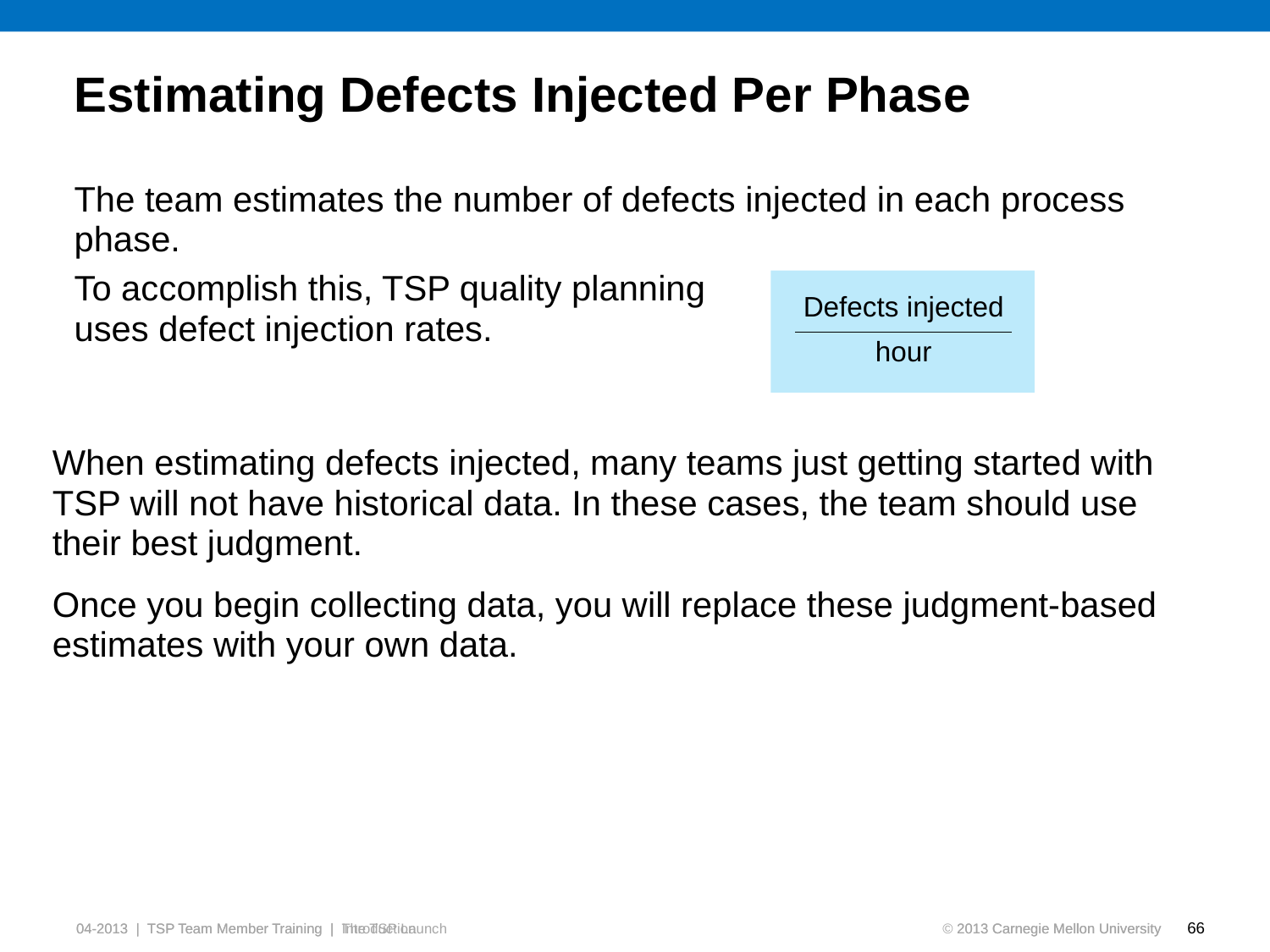

# Estimating Defects Injected Per Phase
The team estimates the number of defects injected in each process phase.
To accomplish this, TSP quality planning
uses defect injection rates.

Defects injected
hour
When estimating defects injected, many teams just getting started with TSP will not have historical data. In these cases, the team should use their best judgment.
Once you begin collecting data, you will replace these judgment-based estimates with your own data.